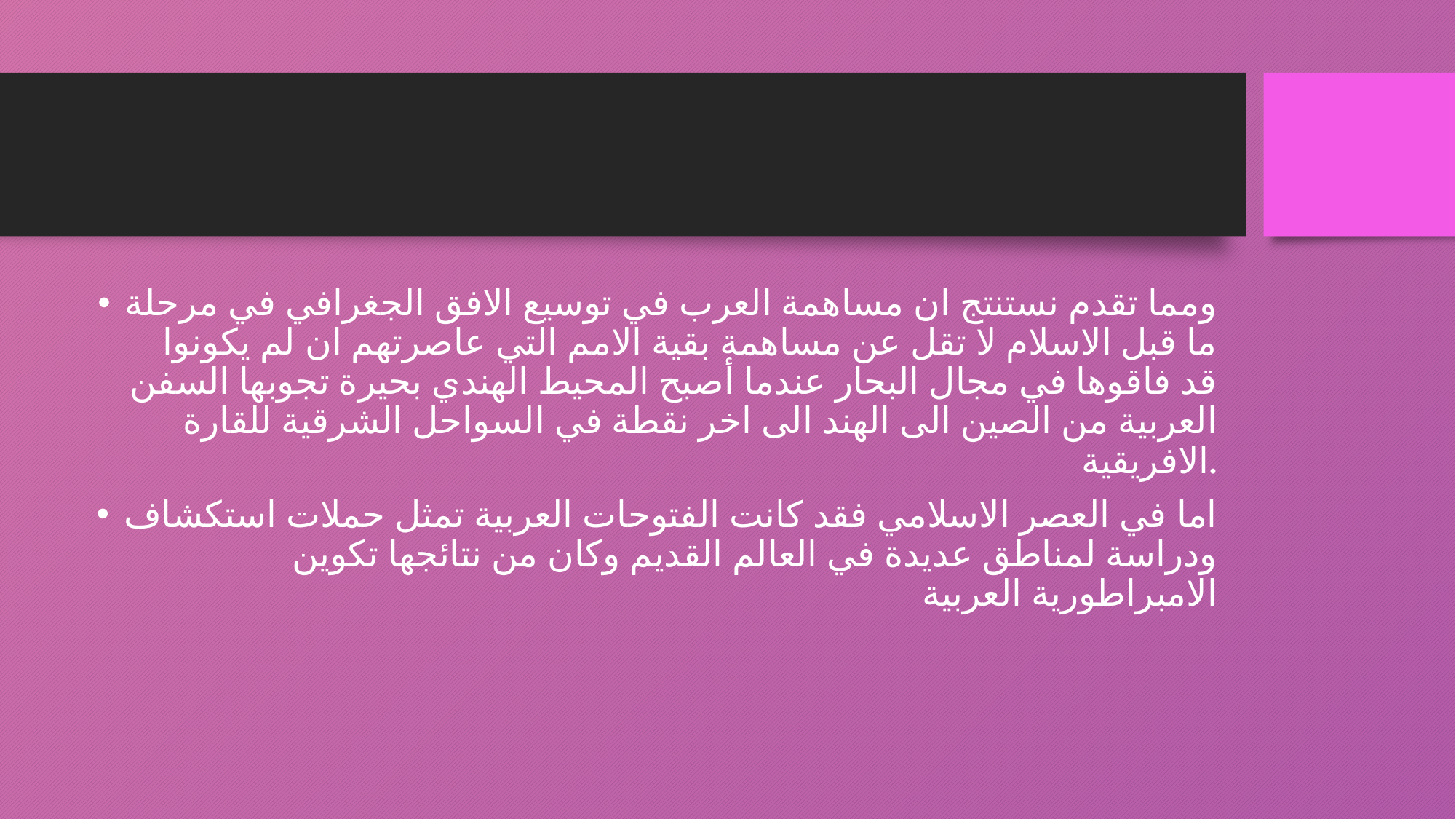

ومما تقدم نستنتج ان مساهمة العرب في توسيع الافق الجغرافي في مرحلة ما قبل الاسلام لا تقل عن مساهمة بقية الامم التي عاصرتهم ان لم يكونوا قد فاقوها في مجال البحار عندما أصبح المحيط الهندي بحيرة تجوبها السفن العربية من الصين الى الهند الى اخر نقطة في السواحل الشرقية للقارة الافريقية.
اما في العصر الاسلامي فقد كانت الفتوحات العربية تمثل حملات استكشاف ودراسة لمناطق عديدة في العالم القديم وكان من نتائجها تكوين الامبراطورية العربية